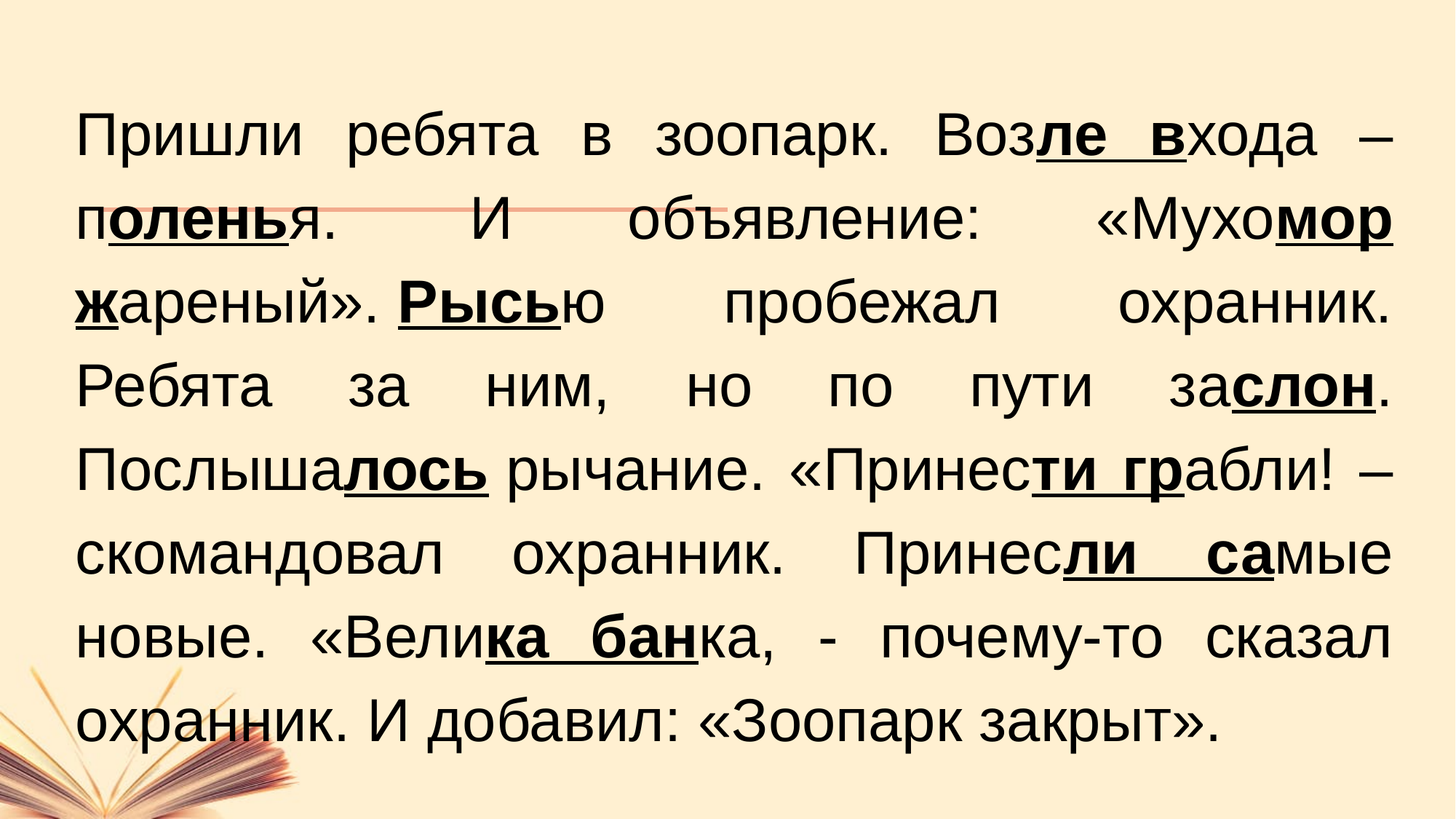

Пришли ребята в зоопарк. Возле входа – поленья.  И объявление: «Мухомор жареный». Рысью пробежал охранник. Ребята за ним, но по пути заслон. Послышалось рычание. «Принести грабли! – скомандовал охранник. Принесли самые новые. «Велика банка, - почему-то сказал охранник. И добавил: «Зоопарк закрыт».